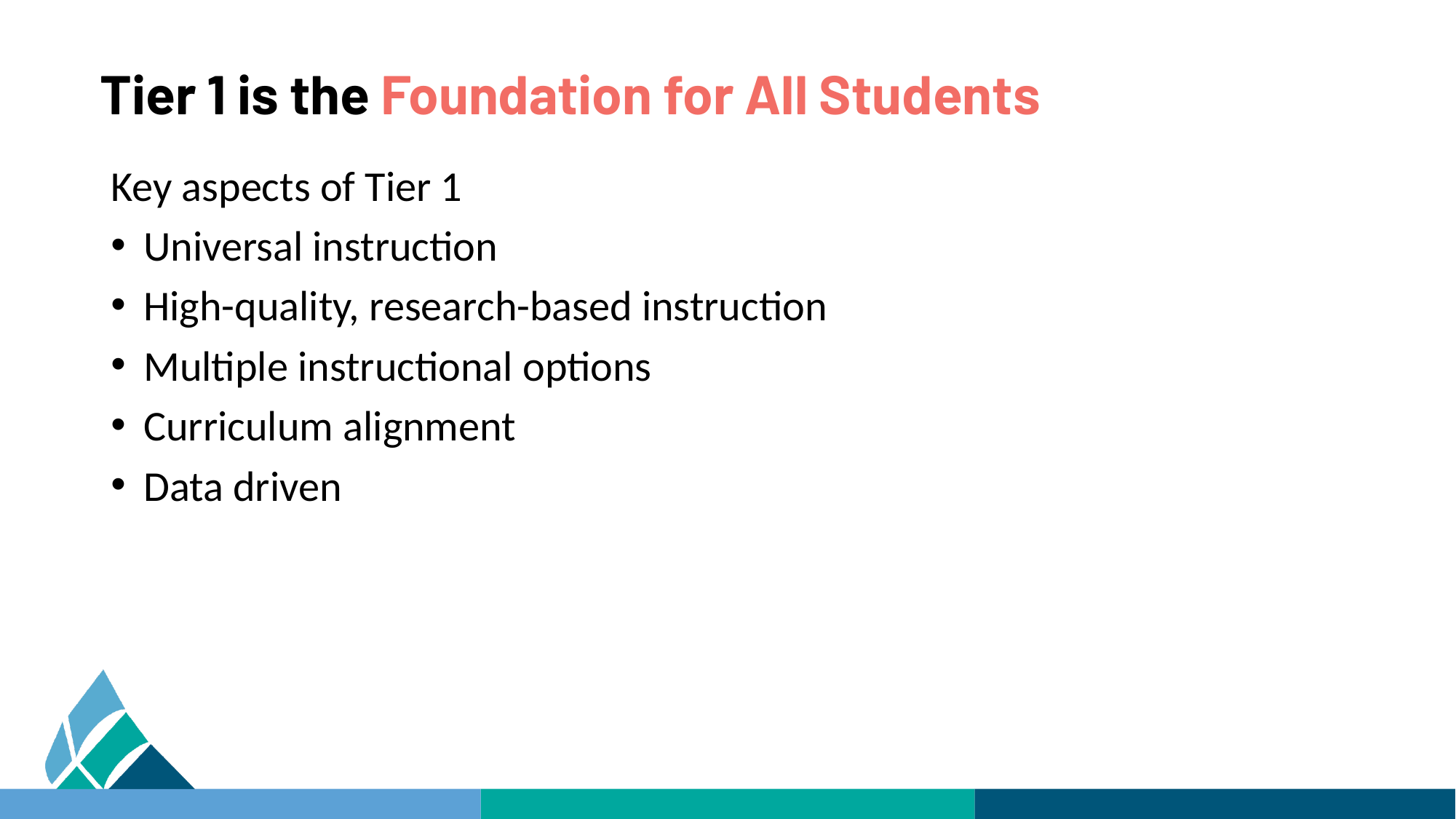

# Tier 1 is the Foundation for All Students
Key aspects of Tier 1
Universal instruction​
High-quality, research-based instruction
Multiple instructional options​
Curriculum alignment​
Data driven